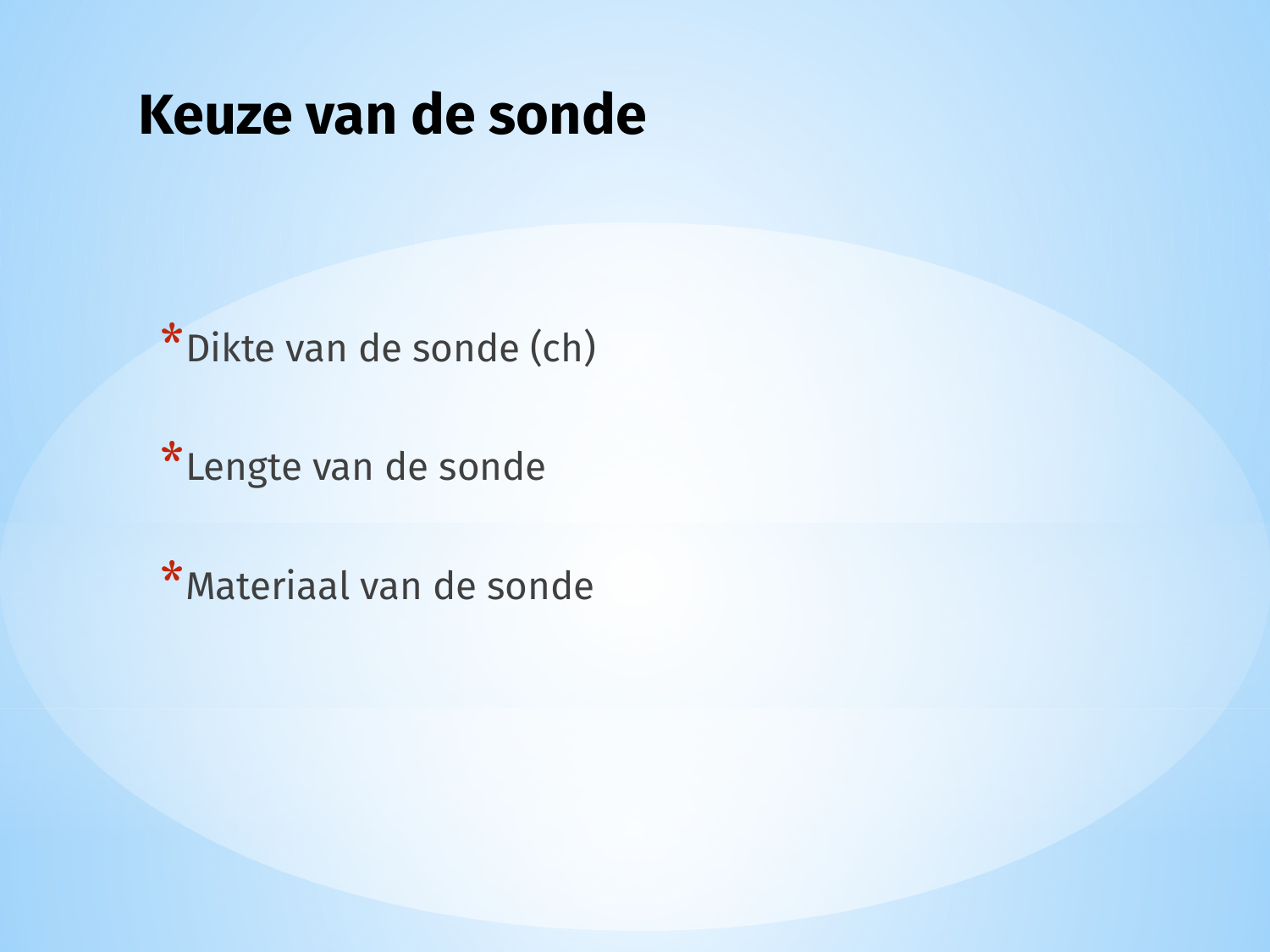

# Keuze van de sonde
Dikte van de sonde (ch)

Lengte van de sonde

Materiaal van de sonde